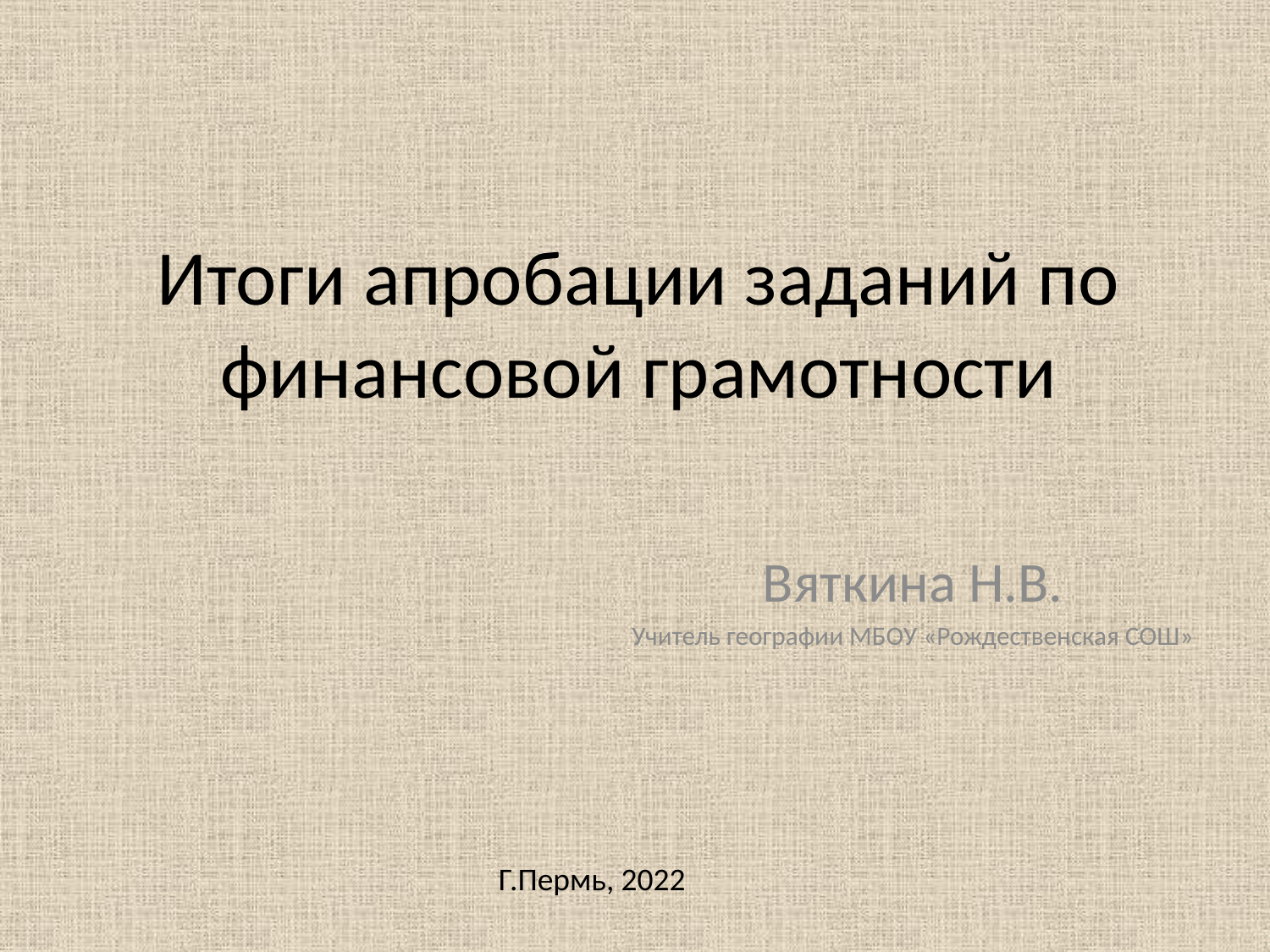

# Итоги апробации заданий по финансовой грамотности
Вяткина Н.В.
Учитель географии МБОУ «Рождественская СОШ»
Г.Пермь, 2022